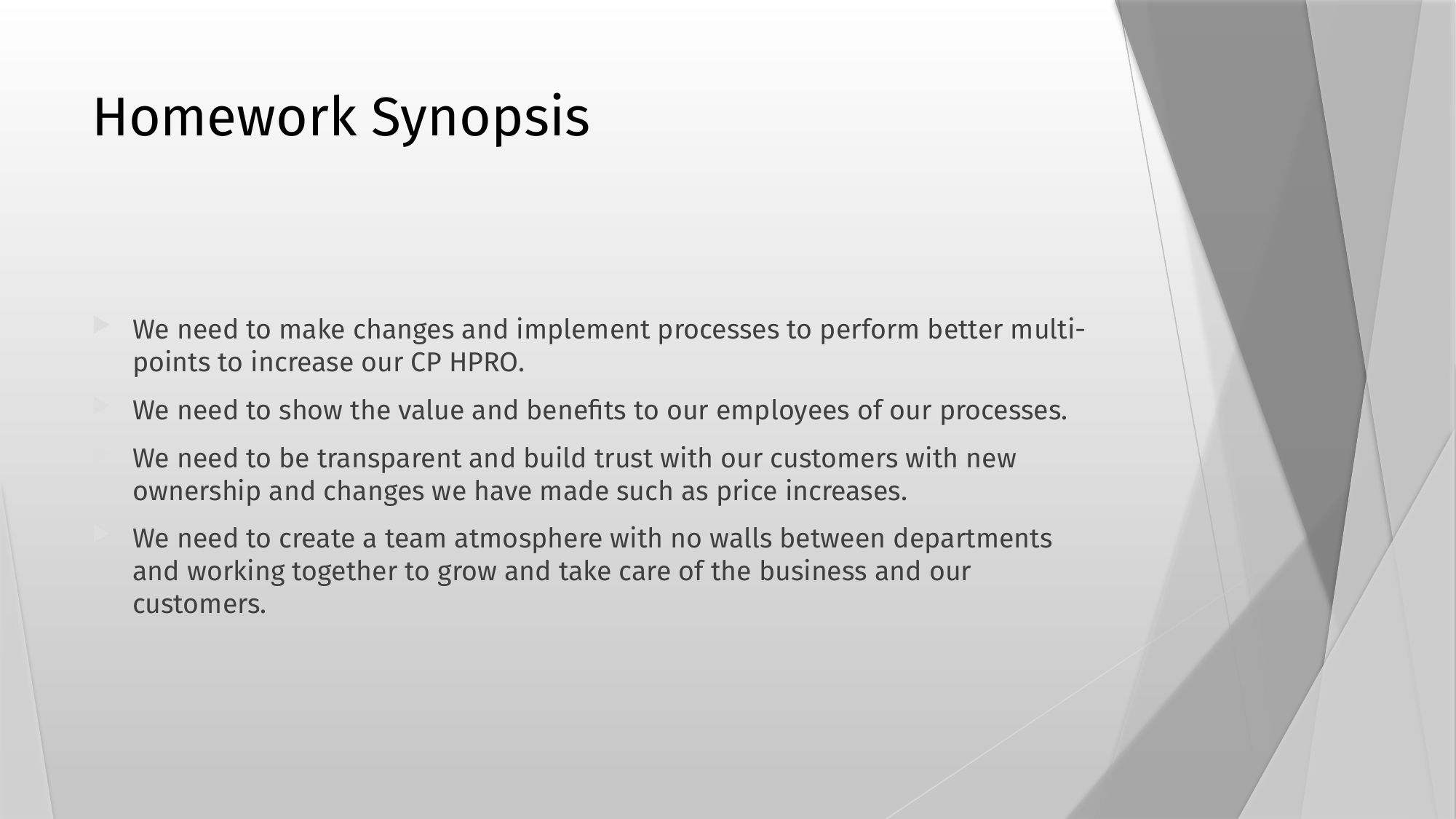

# Homework Synopsis

We need to make changes and implement processes to perform better multi-points to increase our CP HPRO.
We need to show the value and benefits to our employees of our processes.
We need to be transparent and build trust with our customers with new ownership and changes we have made such as price increases.
We need to create a team atmosphere with no walls between departments and working together to grow and take care of the business and our customers.